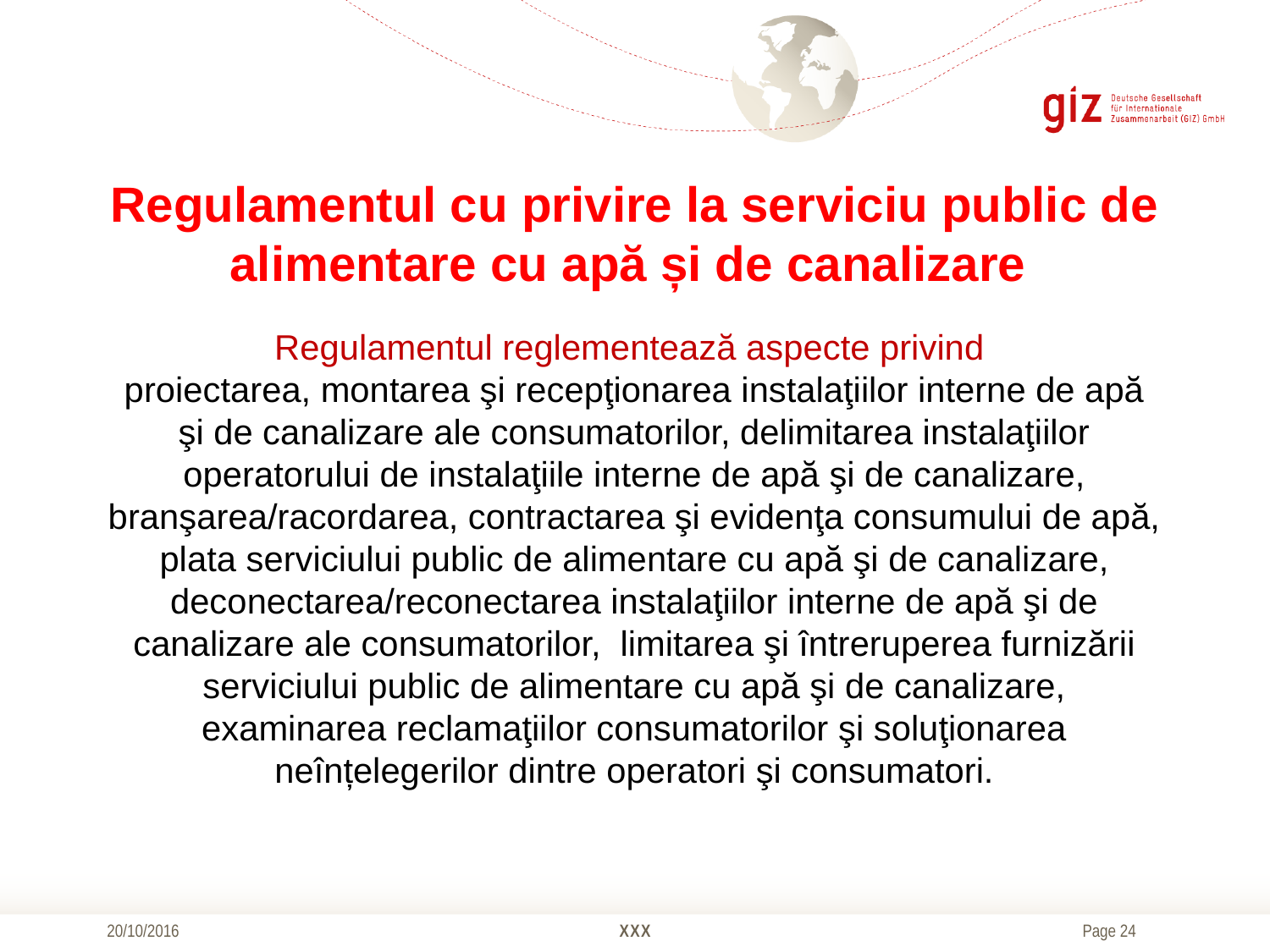

# Regulamentul cu privire la serviciu public de alimentare cu apă și de canalizare
Regulamentul reglementează aspecte privind
proiectarea, montarea şi recepţionarea instalaţiilor interne de apă şi de canalizare ale consumatorilor, delimitarea instalaţiilor operatorului de instalaţiile interne de apă şi de canalizare, branşarea/racordarea, contractarea şi evidenţa consumului de apă,  plata serviciului public de alimentare cu apă şi de canalizare,  deconectarea/reconectarea instalaţiilor interne de apă şi de canalizare ale consumatorilor,  limitarea şi întreruperea furnizării serviciului public de alimentare cu apă şi de canalizare, examinarea reclamaţiilor consumatorilor şi soluţionarea neînțelegerilor dintre operatori şi consumatori.
20/10/2016
XXX